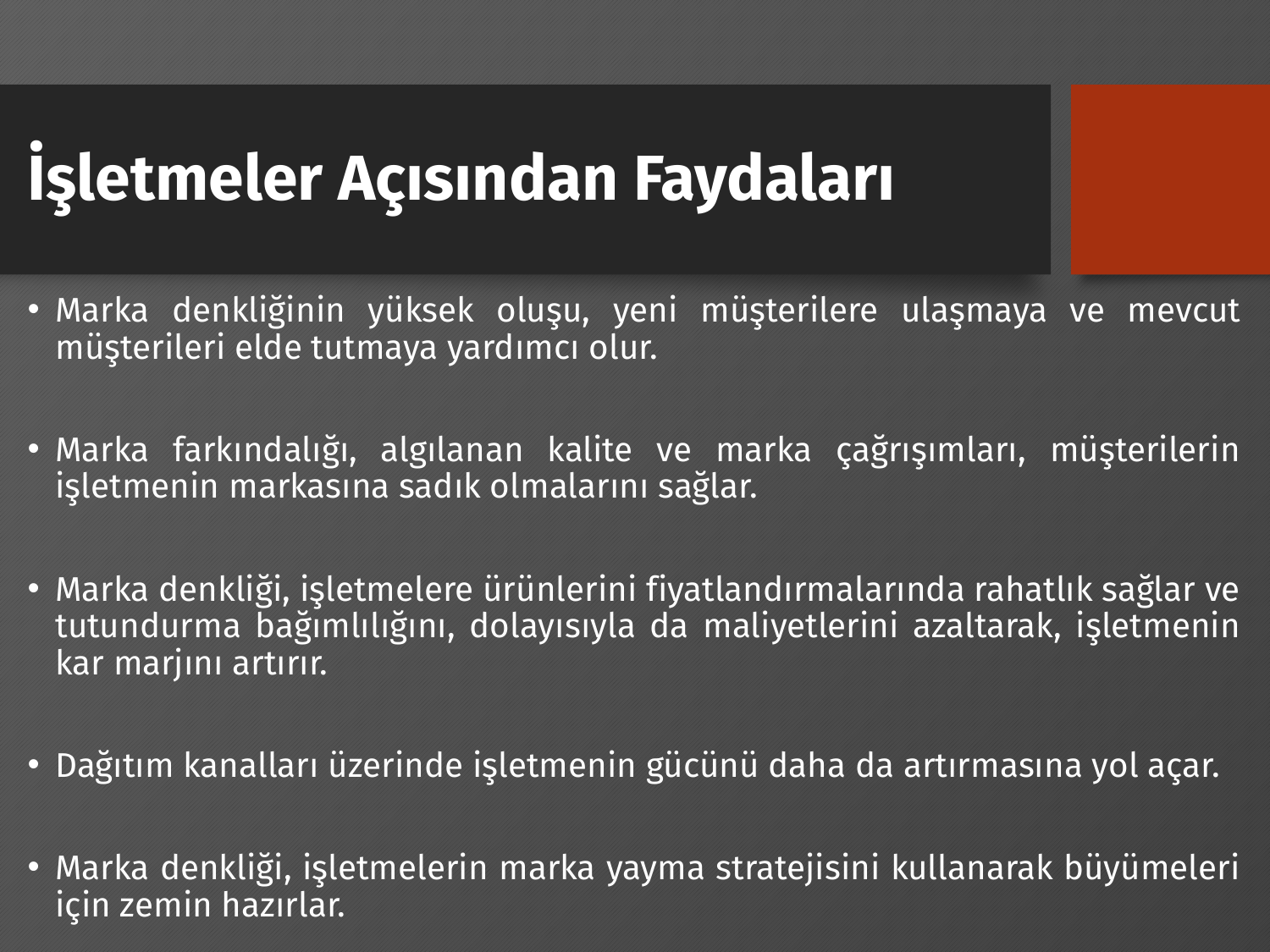

# İşletmeler Açısından Faydaları
Marka denkliğinin yüksek oluşu, yeni müşterilere ulaşmaya ve mevcut müşterileri elde tutmaya yardımcı olur.

Marka farkındalığı, algılanan kalite ve marka çağrışımları, müşterilerin işletmenin markasına sadık olmalarını sağlar.

Marka denkliği, işletmelere ürünlerini fiyatlandırmalarında rahatlık sağlar ve tutundurma bağımlılığını, dolayısıyla da maliyetlerini azaltarak, işletmenin kar marjını artırır.

Dağıtım kanalları üzerinde işletmenin gücünü daha da artırmasına yol açar.

Marka denkliği, işletmelerin marka yayma stratejisini kullanarak büyümeleri için zemin hazırlar.